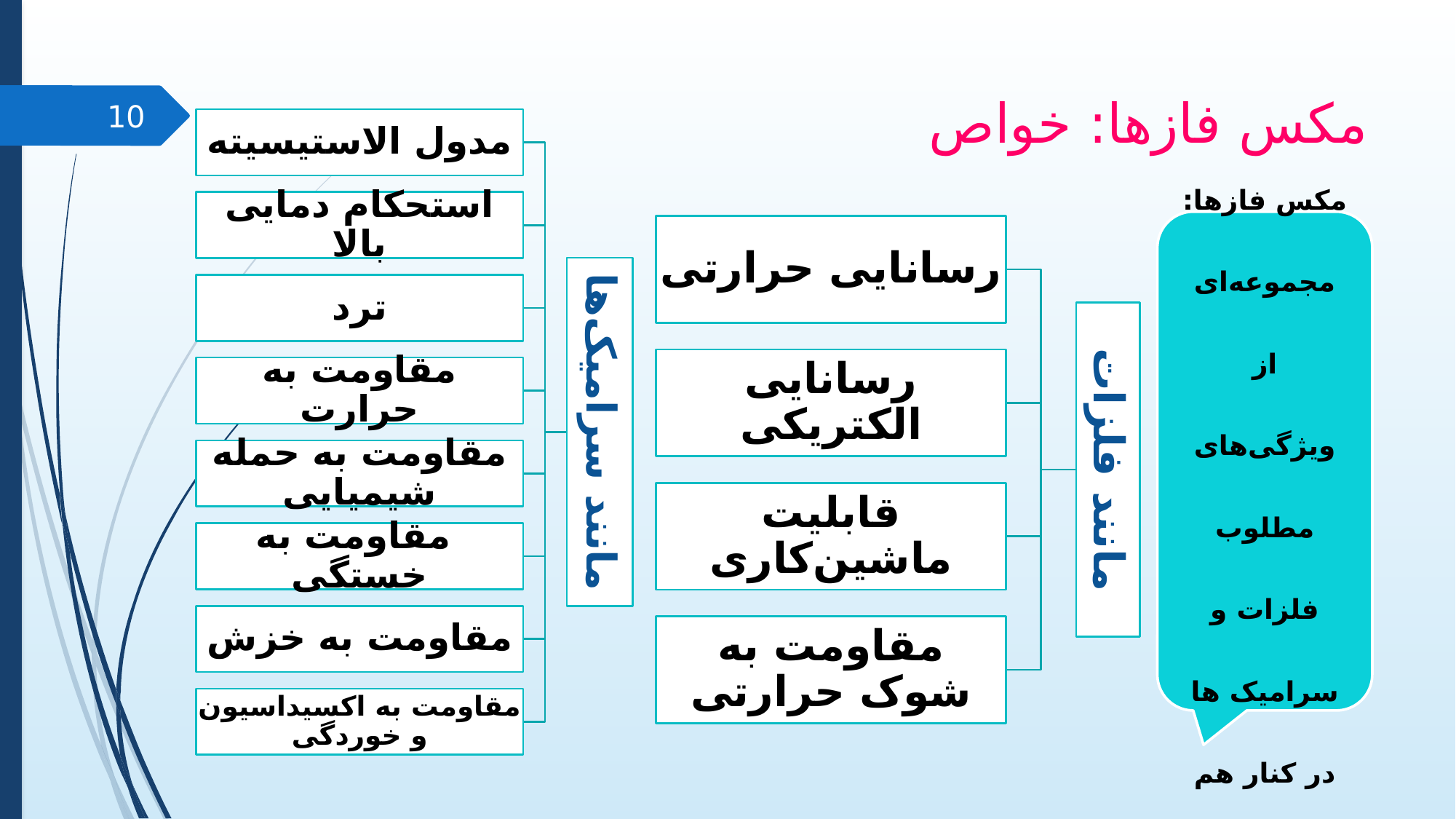

# مکس فازها: خواص
10

مانند سرامیک‌ها
مدول الاستیسیته
استحکام دمایی بالا
ترد
مقاومت به حرارت
مقاومت به حمله شیمیایی
 مقاومت به خستگی
مقاومت به خزش
مقاومت به اکسیداسیون و خوردگی

مانند فلزات
رسانایی حرارتی
رسانایی الکتریکی
قابلیت ماشین‌کاری
مقاومت به شوک حرارتی
مکس فازها: مجموعه‌ای از ویژگی‌های مطلوب فلزات و سرامیک ها در کنار هم